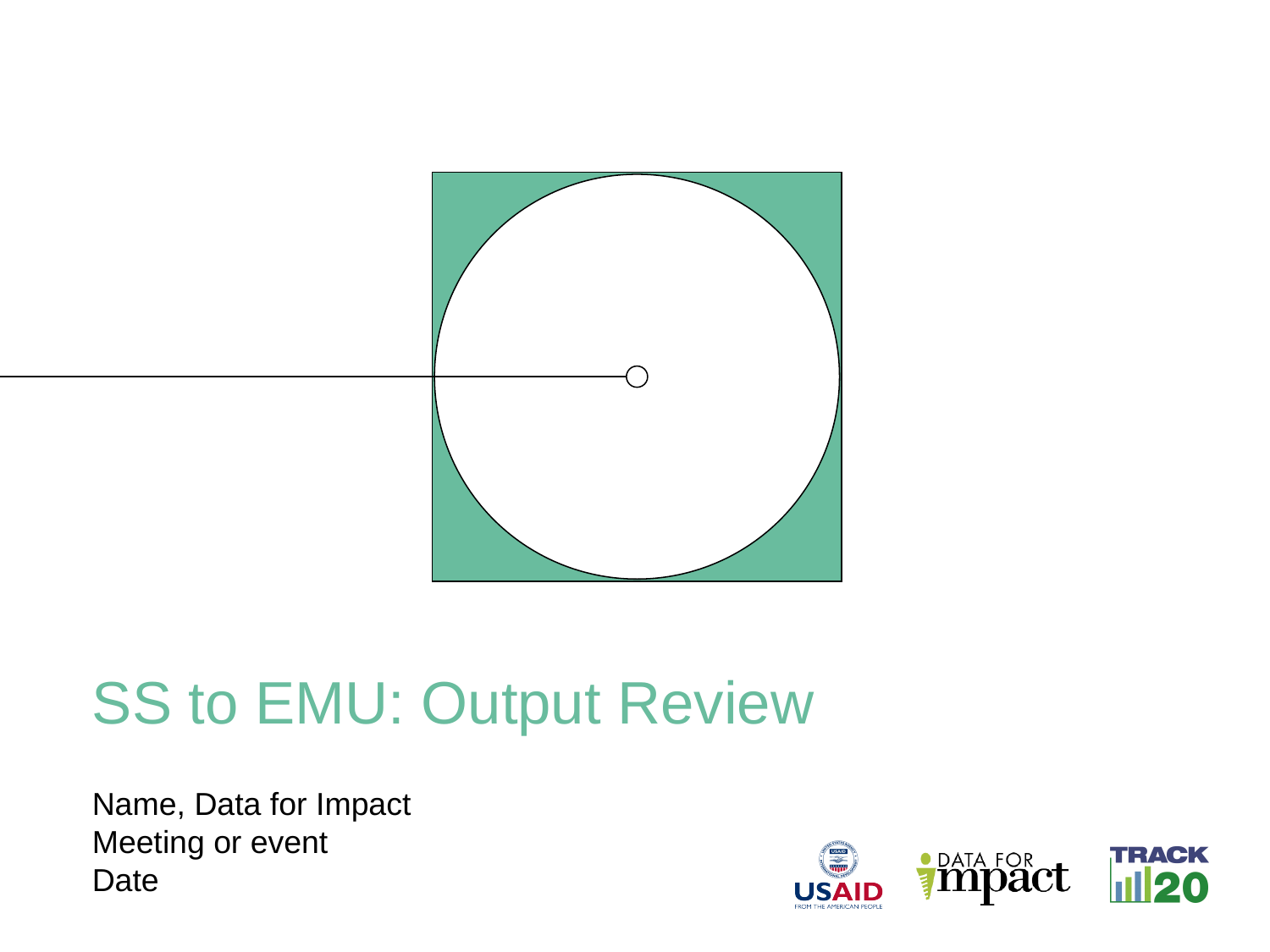

SS to EMU: Output Review
Name, Data for Impact
Meeting or event
Date